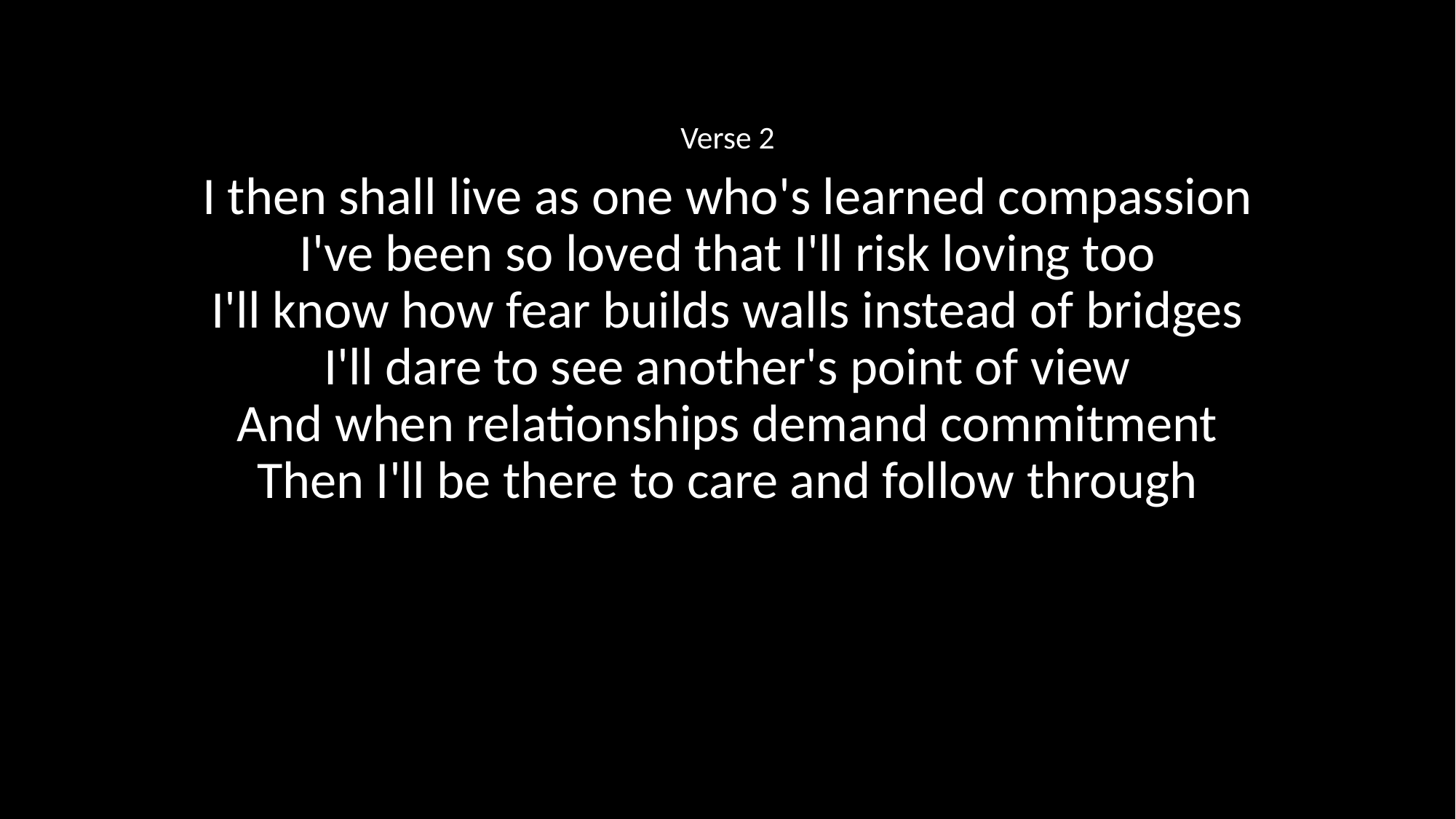

Verse 2
I then shall live as one who's learned compassion
I've been so loved that I'll risk loving too
I'll know how fear builds walls instead of bridges
I'll dare to see another's point of view
And when relationships demand commitment
Then I'll be there to care and follow through